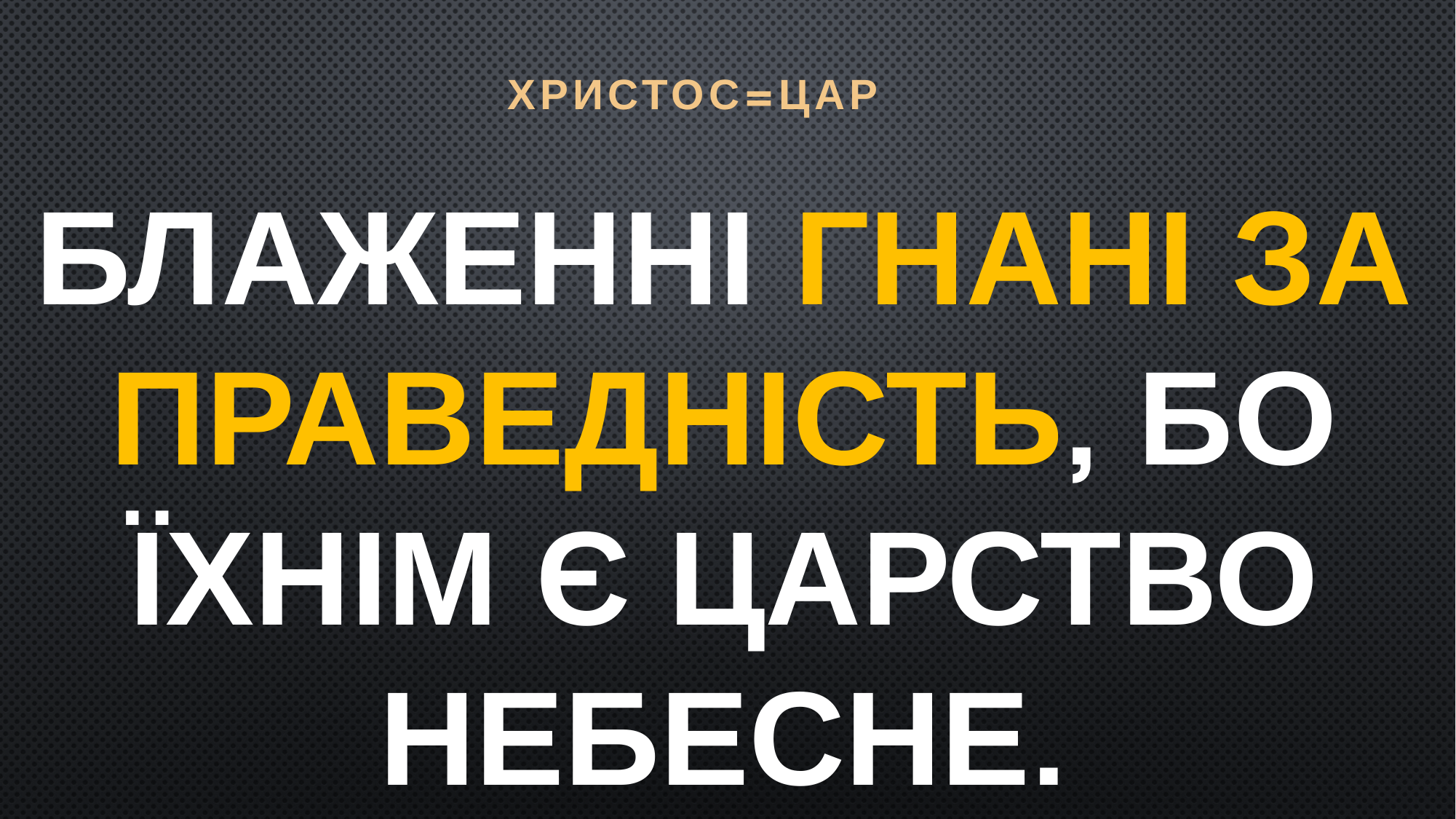

ХРИСТОС=ЦАР
Блаженні гнані за праведність, бо їхнім є Царство Небесне.